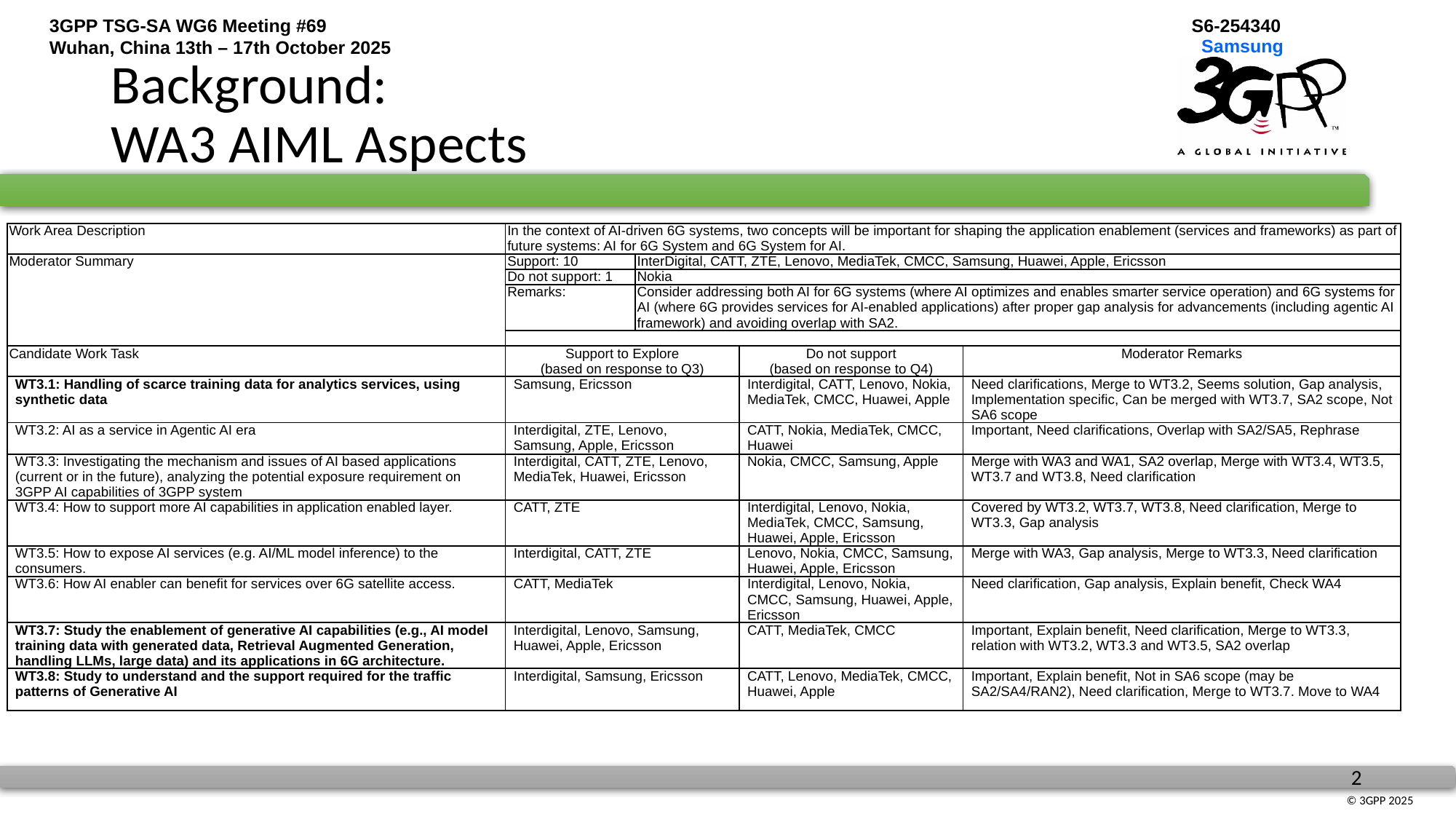

# Background: WA3 AIML Aspects
| Work Area Description | In the context of AI-driven 6G systems, two concepts will be important for shaping the application enablement (services and frameworks) as part of future systems: AI for 6G System and 6G System for AI. |  |  |  |
| --- | --- | --- | --- | --- |
| Moderator Summary | Support: 10 | InterDigital, CATT, ZTE, Lenovo, MediaTek, CMCC, Samsung, Huawei, Apple, Ericsson |  |  |
|  | Do not support: 1 | Nokia |  |  |
|  | Remarks: | Consider addressing both AI for 6G systems (where AI optimizes and enables smarter service operation) and 6G systems for AI (where 6G provides services for AI-enabled applications) after proper gap analysis for advancements (including agentic AI framework) and avoiding overlap with SA2. |  |  |
|  |  |  |  |  |
| Candidate Work Task | Support to Explore (based on response to Q3) |  | Do not support (based on response to Q4) | Moderator Remarks |
| WT3.1: Handling of scarce training data for analytics services, using synthetic data | Samsung, Ericsson |  | Interdigital, CATT, Lenovo, Nokia, MediaTek, CMCC, Huawei, Apple | Need clarifications, Merge to WT3.2, Seems solution, Gap analysis, Implementation specific, Can be merged with WT3.7, SA2 scope, Not SA6 scope |
| WT3.2: AI as a service in Agentic AI era | Interdigital, ZTE, Lenovo, Samsung, Apple, Ericsson |  | CATT, Nokia, MediaTek, CMCC, Huawei | Important, Need clarifications, Overlap with SA2/SA5, Rephrase |
| WT3.3: Investigating the mechanism and issues of AI based applications (current or in the future), analyzing the potential exposure requirement on 3GPP AI capabilities of 3GPP system | Interdigital, CATT, ZTE, Lenovo, MediaTek, Huawei, Ericsson |  | Nokia, CMCC, Samsung, Apple | Merge with WA3 and WA1, SA2 overlap, Merge with WT3.4, WT3.5, WT3.7 and WT3.8, Need clarification |
| WT3.4: How to support more AI capabilities in application enabled layer. | CATT, ZTE |  | Interdigital, Lenovo, Nokia, MediaTek, CMCC, Samsung, Huawei, Apple, Ericsson | Covered by WT3.2, WT3.7, WT3.8, Need clarification, Merge to WT3.3, Gap analysis |
| WT3.5: How to expose AI services (e.g. AI/ML model inference) to the consumers. | Interdigital, CATT, ZTE |  | Lenovo, Nokia, CMCC, Samsung, Huawei, Apple, Ericsson | Merge with WA3, Gap analysis, Merge to WT3.3, Need clarification |
| WT3.6: How AI enabler can benefit for services over 6G satellite access. | CATT, MediaTek |  | Interdigital, Lenovo, Nokia, CMCC, Samsung, Huawei, Apple, Ericsson | Need clarification, Gap analysis, Explain benefit, Check WA4 |
| WT3.7: Study the enablement of generative AI capabilities (e.g., AI model training data with generated data, Retrieval Augmented Generation, handling LLMs, large data) and its applications in 6G architecture. | Interdigital, Lenovo, Samsung, Huawei, Apple, Ericsson |  | CATT, MediaTek, CMCC | Important, Explain benefit, Need clarification, Merge to WT3.3, relation with WT3.2, WT3.3 and WT3.5, SA2 overlap |
| WT3.8: Study to understand and the support required for the traffic patterns of Generative AI | Interdigital, Samsung, Ericsson | CATT, Lenovo, MediaTek, CMCC, Huawei, Apple | CATT, Lenovo, MediaTek, CMCC, Huawei, Apple | Important, Explain benefit, Not in SA6 scope (may be SA2/SA4/RAN2), Need clarification, Merge to WT3.7. Move to WA4 |